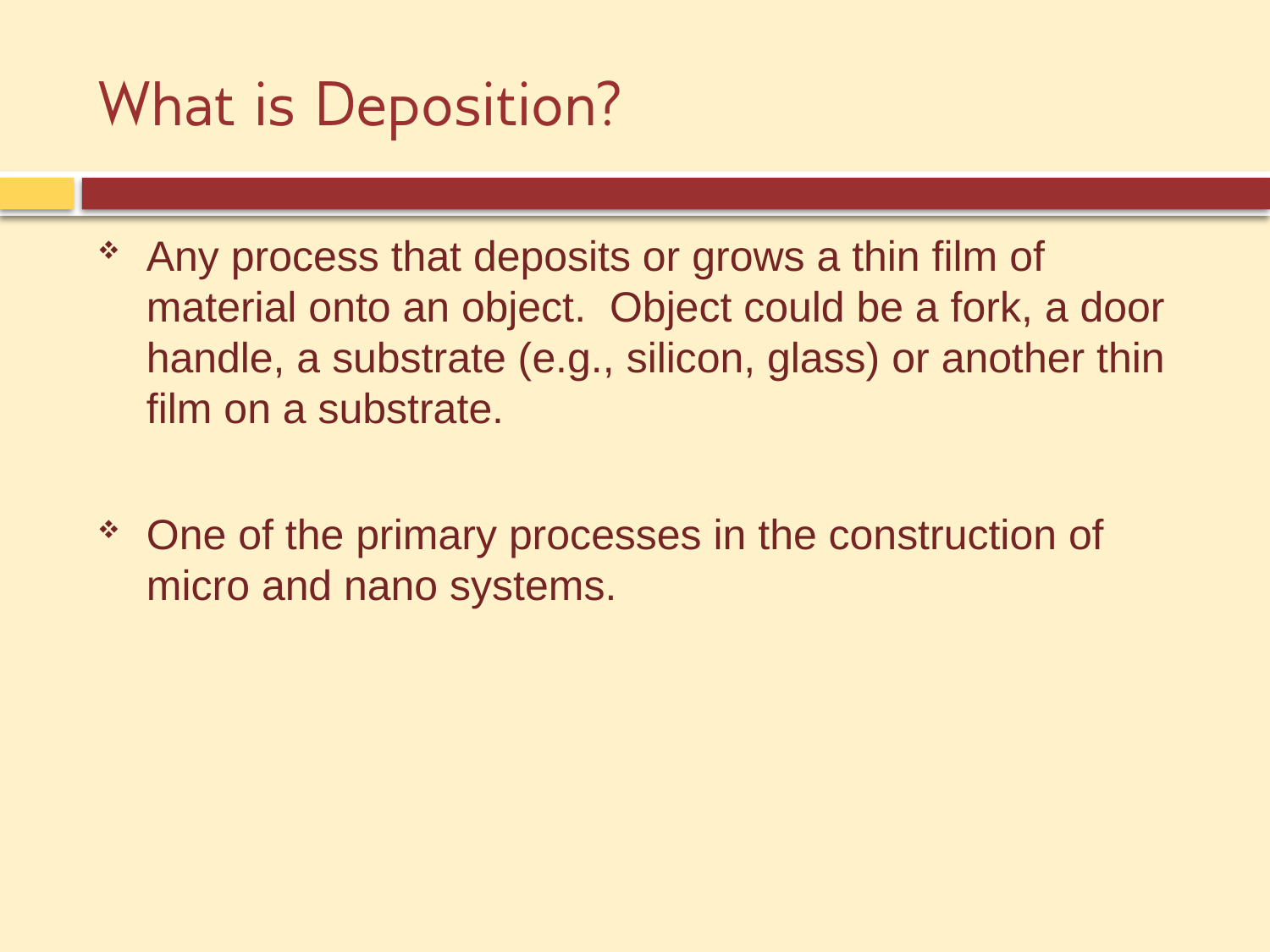

# What is Deposition?
Any process that deposits or grows a thin film of material onto an object.  Object could be a fork, a door handle, a substrate (e.g., silicon, glass) or another thin film on a substrate.

One of the primary processes in the construction of micro and nano systems.